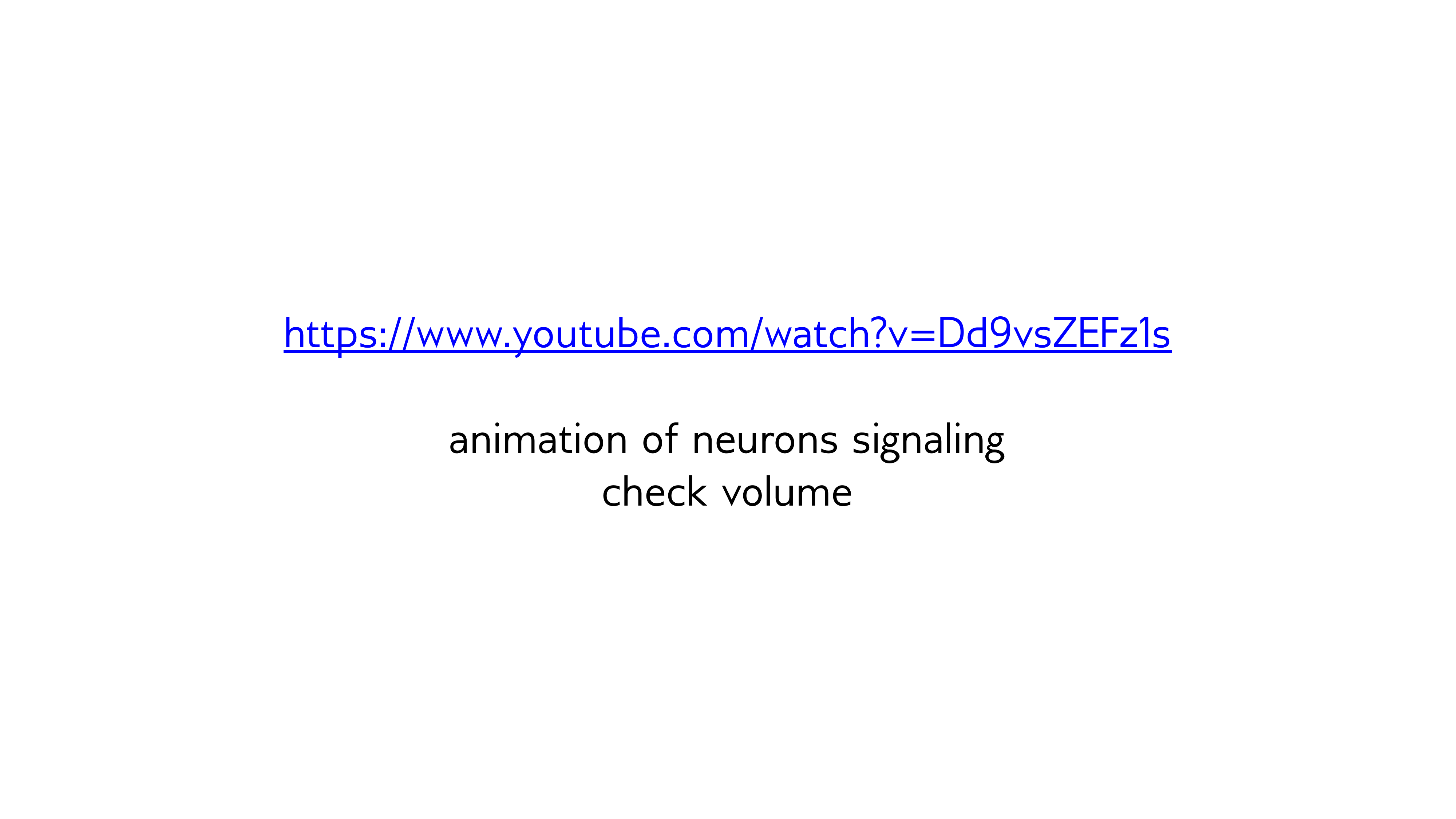

https://www.youtube.com/watch?v=Dd9vsZEFz1s

animation of neurons signaling
check volume